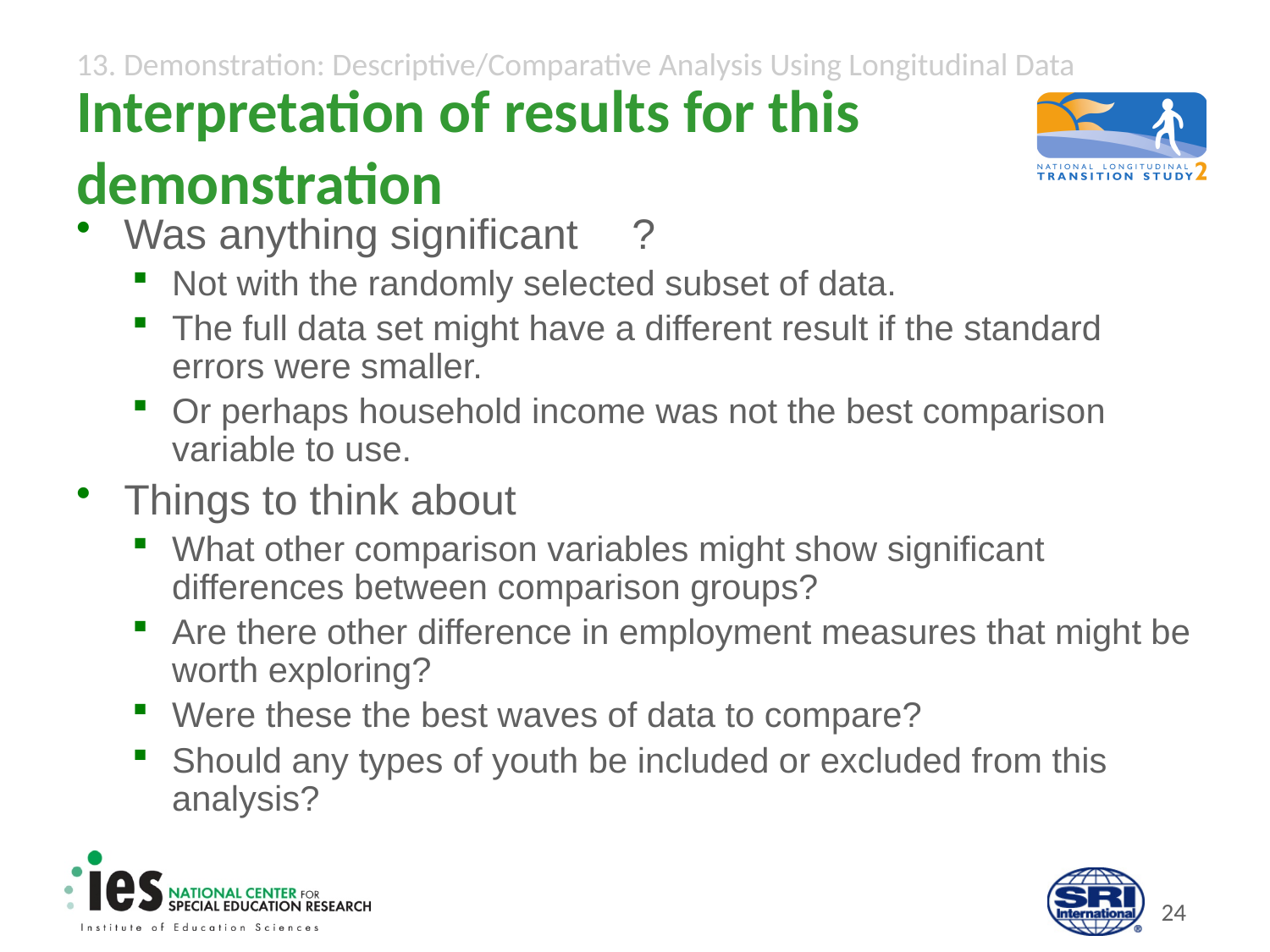

# Interpretation of results for this demonstration
Was anything significant	?
Not with the randomly selected subset of data.
The full data set might have a different result if the standard errors were smaller.
Or perhaps household income was not the best comparison variable to use.
Things to think about
What other comparison variables might show significant differences between comparison groups?
Are there other difference in employment measures that might be worth exploring?
Were these the best waves of data to compare?
Should any types of youth be included or excluded from this analysis?

24